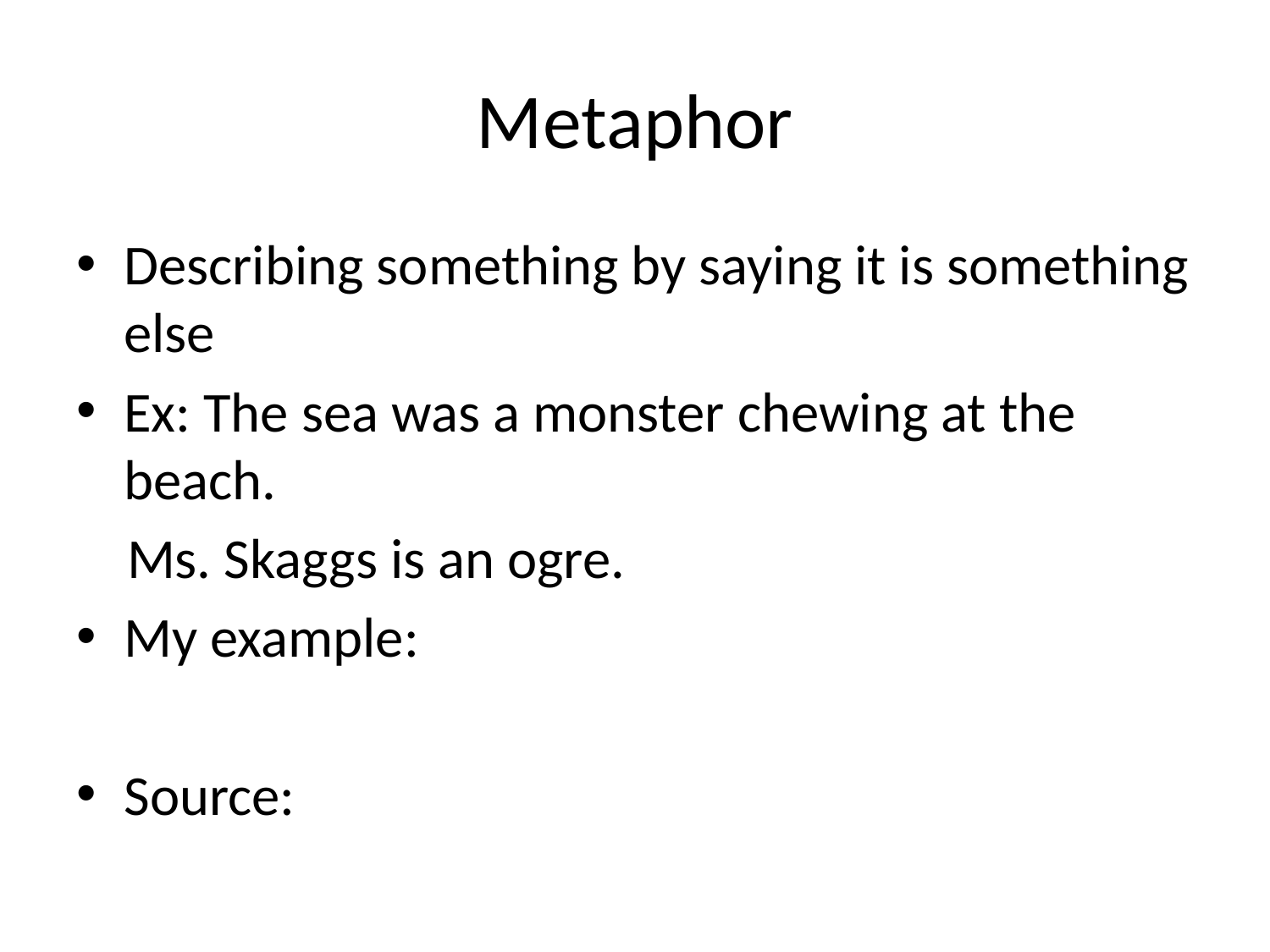

# Metaphor
Describing something by saying it is something else
Ex: The sea was a monster chewing at the beach.
    Ms. Skaggs is an ogre.
My example:

Source: